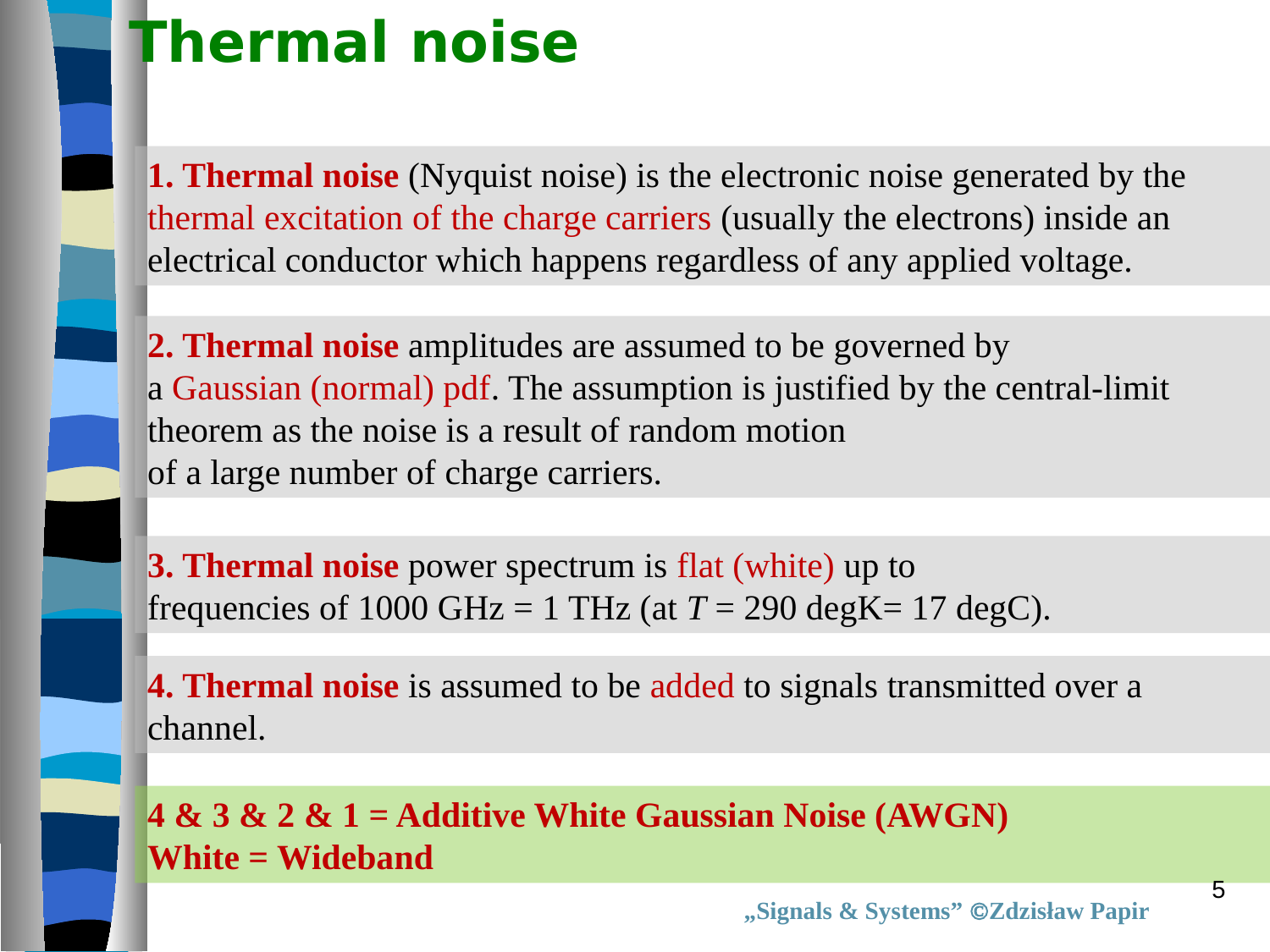

Thermal noise
1. Thermal noise (Nyquist noise) is the electronic noise generated by the thermal excitation of the charge carriers (usually the electrons) inside an electrical conductor which happens regardless of any applied voltage.
2. Thermal noise amplitudes are assumed to be governed by
a Gaussian (normal) pdf. The assumption is justified by the central-limit theorem as the noise is a result of random motion
of a large number of charge carriers.
3. Thermal noise power spectrum is flat (white) up to
frequencies of 1000 GHz = 1 THz (at T = 290 degK= 17 degC).
4. Thermal noise is assumed to be added to signals transmitted over a channel.

4 & 3 & 2 & 1 = Additive White Gaussian Noise (AWGN)
White = Wideband
5
„Signals & Systems” ©Zdzisław Papir
„Signals & Systems” ©Zdzisław Papir